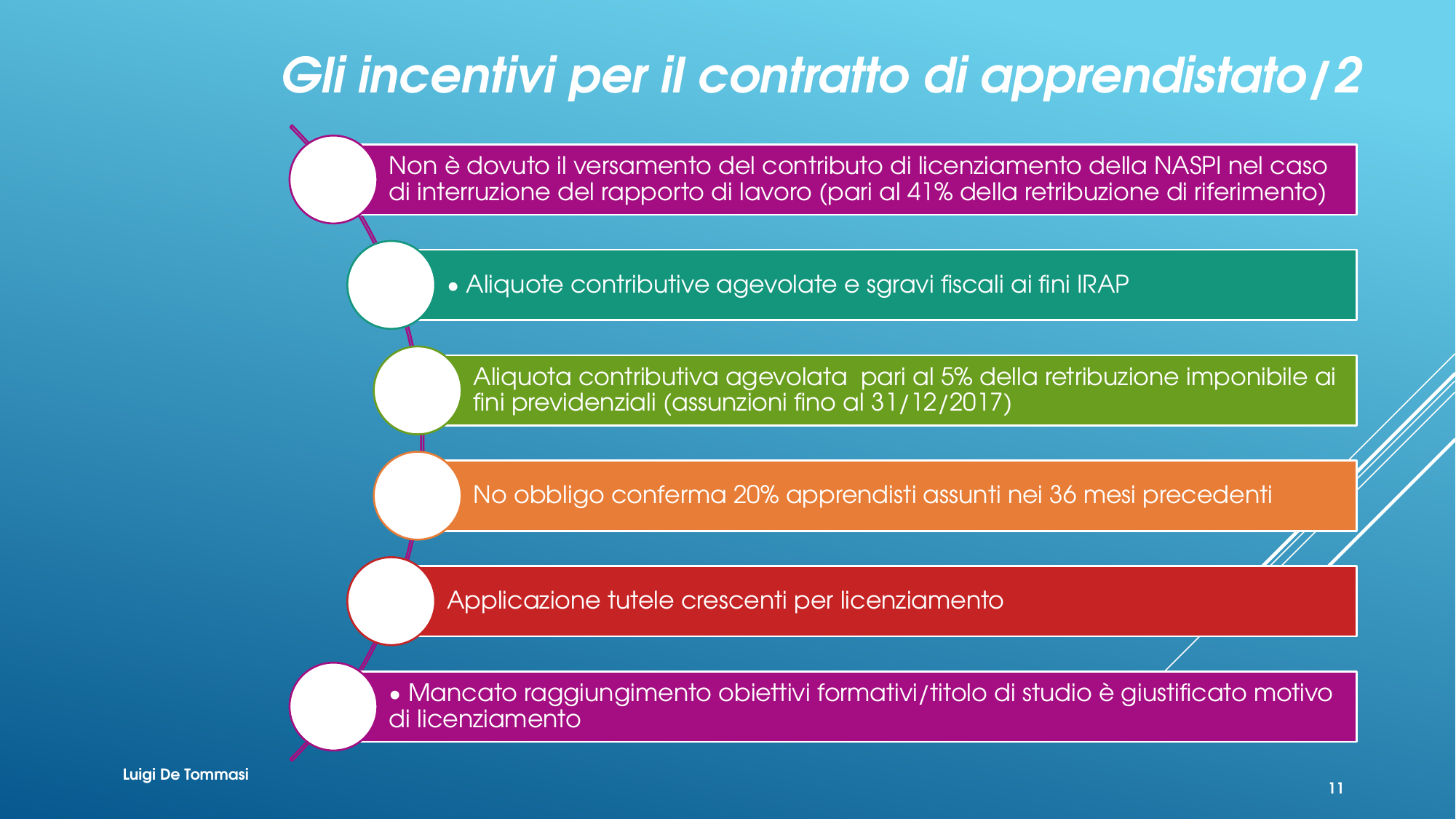

Gli incentivi per il contratto di apprendistato/2

Non è dovuto il versamento del contributo di licenziamento della NASPI nel caso di interruzione del rapporto di lavoro (pari al 41% della retribuzione di riferimento)
• Aliquote contributive agevolate e sgravi fiscali ai fini IRAP
Aliquota contributiva agevolata  pari al 5% della retribuzione imponibile ai fini previdenziali (assunzioni fino al 31/12/2017)
No obbligo conferma 20% apprendisti assunti nei 36 mesi precedenti
Applicazione tutele crescenti per licenziamento
• Mancato raggiungimento obiettivi formativi/titolo di studio è giustificato motivo di licenziamento
#
Luigi De Tommasi
11